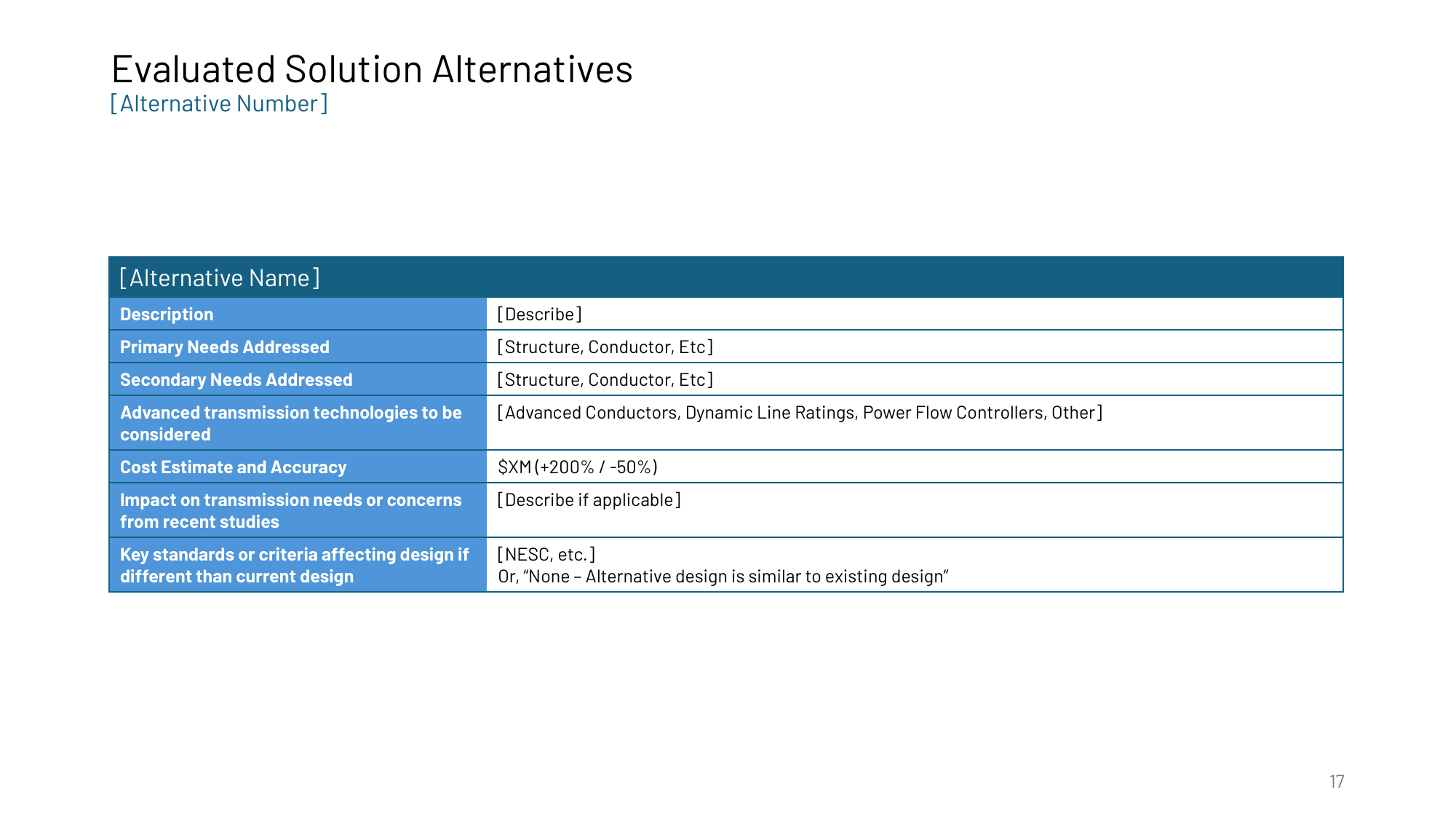

# Evaluated Solution Alternatives [Alternative Number]
| [Alternative Name] |  |
| --- | --- |
| Description | [Describe] |
| Primary Needs Addressed | [Structure, Conductor, Etc] |
| Secondary Needs Addressed | [Structure, Conductor, Etc] |
| Advanced transmission technologies to be considered | [Advanced Conductors, Dynamic Line Ratings, Power Flow Controllers, Other] |
| Cost Estimate and Accuracy | $XM (+200% / -50%) |
| Impact on transmission needs or concerns from recent studies | [Describe if applicable] |
| Key standards or criteria affecting design if different than current design | [NESC, etc.] Or, “None – Alternative design is similar to existing design” |
17